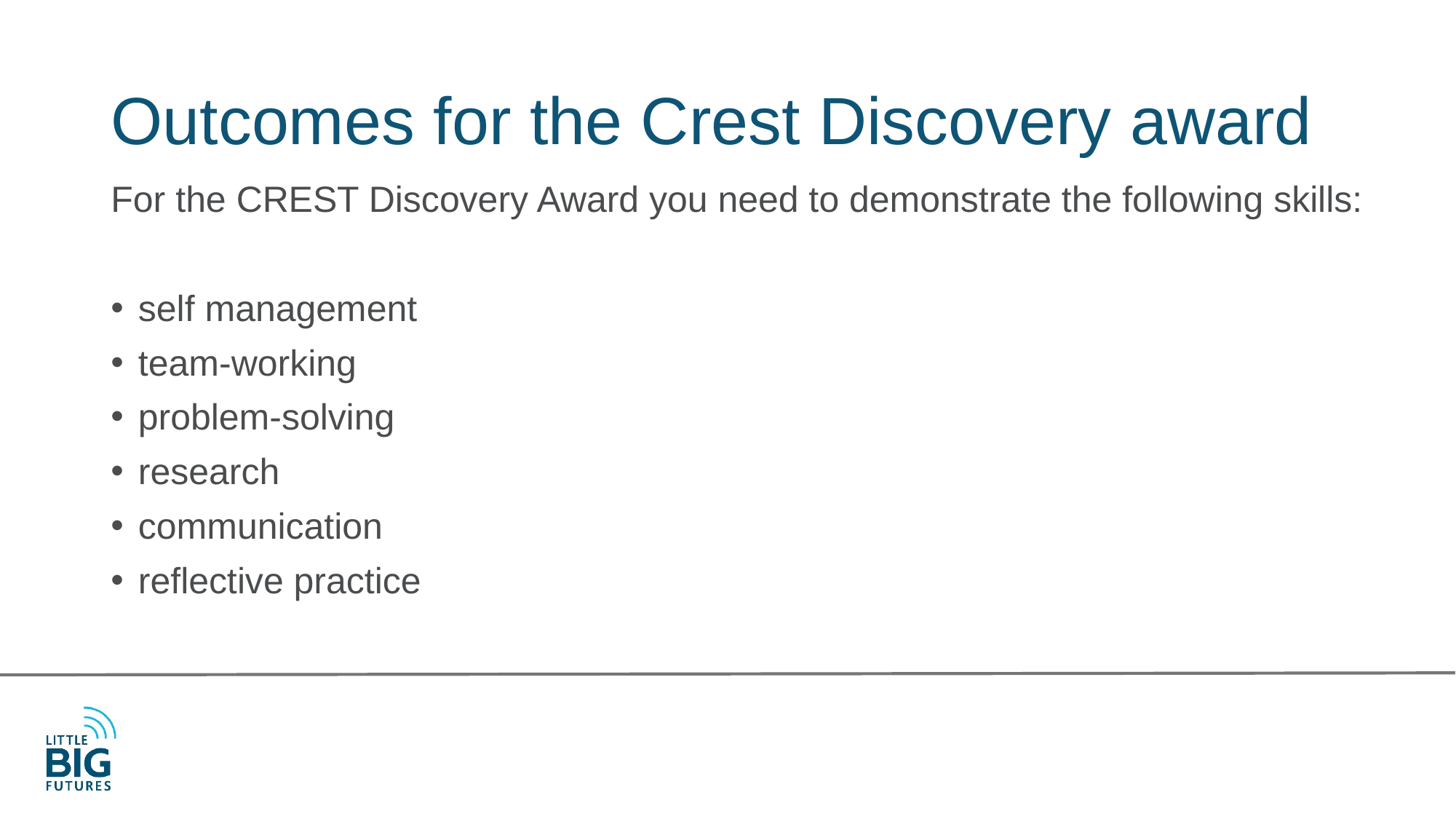

# Outcomes for the Crest Discovery award
For the CREST Discovery Award you need to demonstrate the following skills:

self management
team-working
problem-solving
research
communication
reflective practice